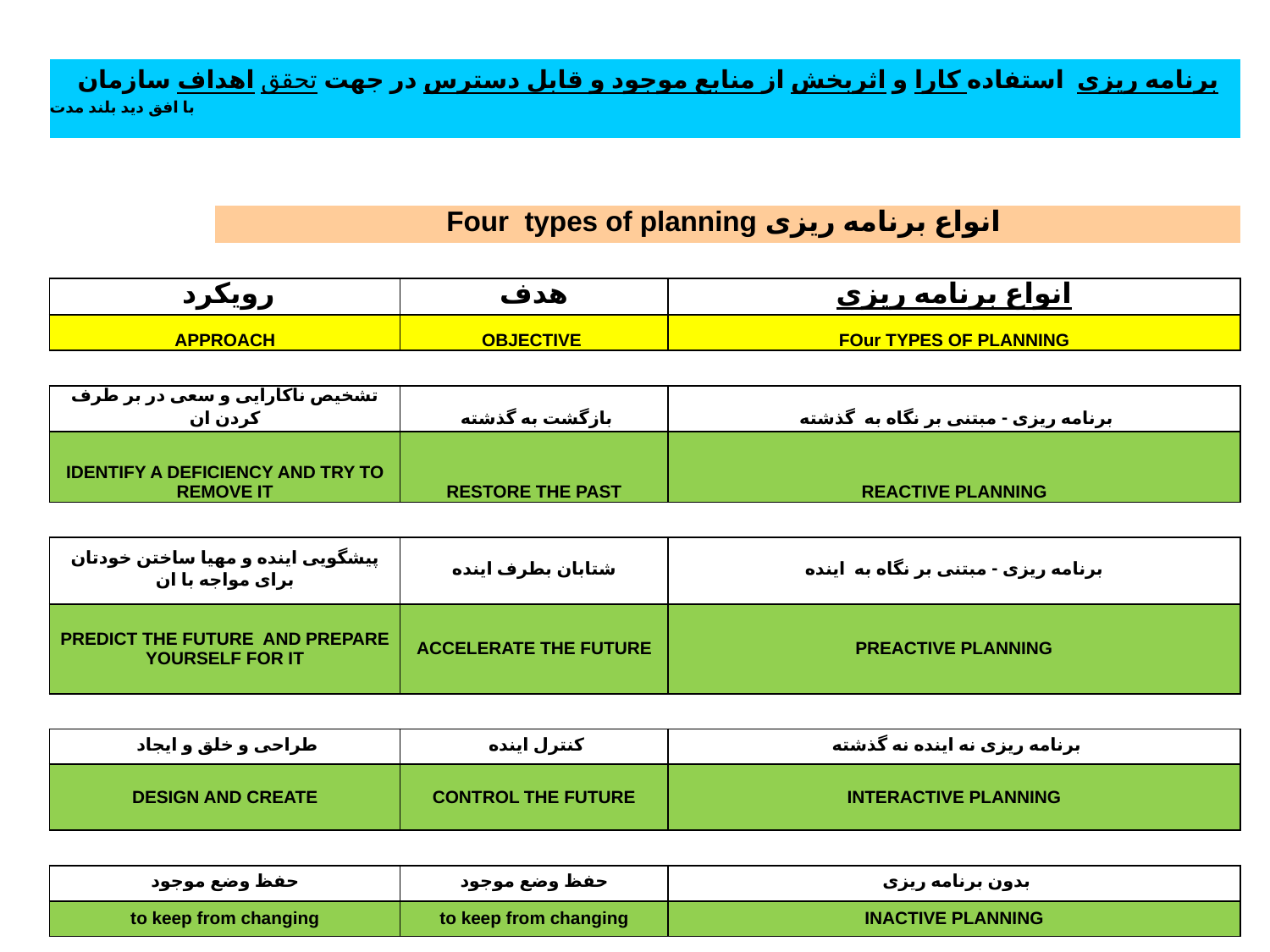

| برنامه ریزی استفاده کارا و اثربخش از منابع موجود و قابل دسترس در جهت تحقق اهداف سازمان |  |  |  |
| --- | --- | --- | --- |
| با افق دید بلند مدت |  |  |  |
|  |  |  |  |
|  |  |  |  |
|  | Four types of planning انواع برنامه ریزی |  |  |
|  |  |  |  |
| رویکرد |  | هدف | انواع برنامه ریزی |
| APPROACH |  | OBJECTIVE | FOur TYPES OF PLANNING |
|  |  |  |  |
| تشخیص ناکارایی و سعی در بر طرف کردن ان |  | بازگشت به گذشته | برنامه ریزی - مبتنی بر نگاه به گذشته |
| IDENTIFY A DEFICIENCY AND TRY TO REMOVE IT |  | RESTORE THE PAST | REACTIVE PLANNING |
|  |  |  |  |
| پیشگویی اینده و مهیا ساختن خودتان برای مواجه با ان |  | شتابان بطرف اینده | برنامه ریزی - مبتنی بر نگاه به اینده |
| PREDICT THE FUTURE AND PREPARE YOURSELF FOR IT |  | ACCELERATE THE FUTURE | PREACTIVE PLANNING |
|  |  |  |  |
| طراحی و خلق و ایجاد |  | کنترل اینده | برنامه ریزی نه اینده نه گذشته |
| DESIGN AND CREATE |  | CONTROL THE FUTURE | INTERACTIVE PLANNING |
|  |  |  |  |
| حفظ وضع موجود |  | حفظ وضع موجود | بدون برنامه ریزی |
| to keep from changing |  | to keep from changing | INACTIVE PLANNING |